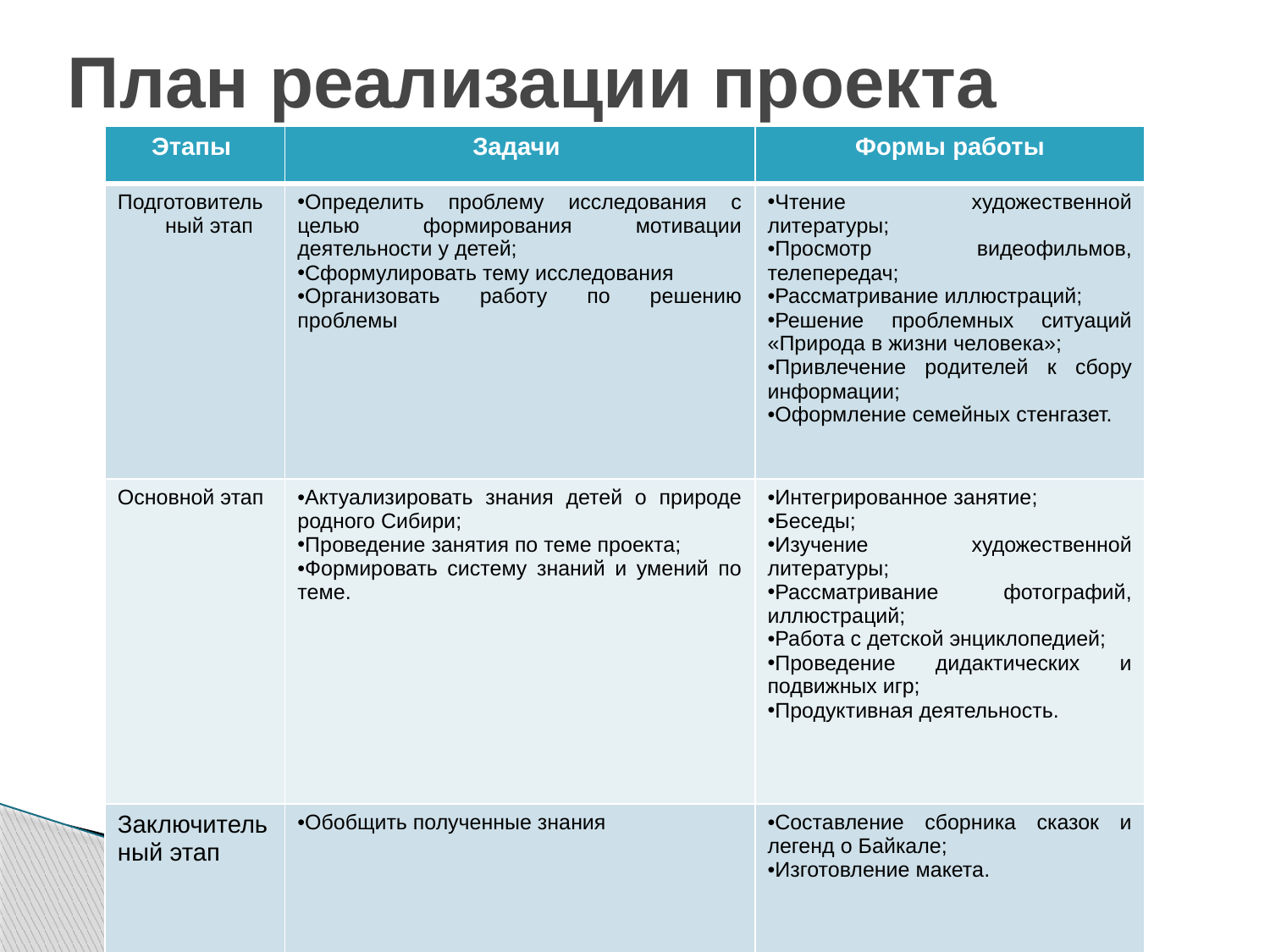

# План реализации проекта
| Этапы | Задачи | Формы работы |
| --- | --- | --- |
| Подготовительный этап | Определить проблему исследования с целью формирования мотивации деятельности у детей; Сформулировать тему исследования Организовать работу по решению проблемы | Чтение художественной литературы; Просмотр видеофильмов, телепередач; Рассматривание иллюстраций; Решение проблемных ситуаций «Природа в жизни человека»; Привлечение родителей к сбору информации; Оформление семейных стенгазет. |
| Основной этап | Актуализировать знания детей о природе родного Сибири; Проведение занятия по теме проекта; Формировать систему знаний и умений по теме. | Интегрированное занятие; Беседы; Изучение художественной литературы; Рассматривание фотографий, иллюстраций; Работа с детской энциклопедией; Проведение дидактических и подвижных игр; Продуктивная деятельность. |
| Заключительный этап | Обобщить полученные знания | Составление сборника сказок и легенд о Байкале; Изготовление макета. |